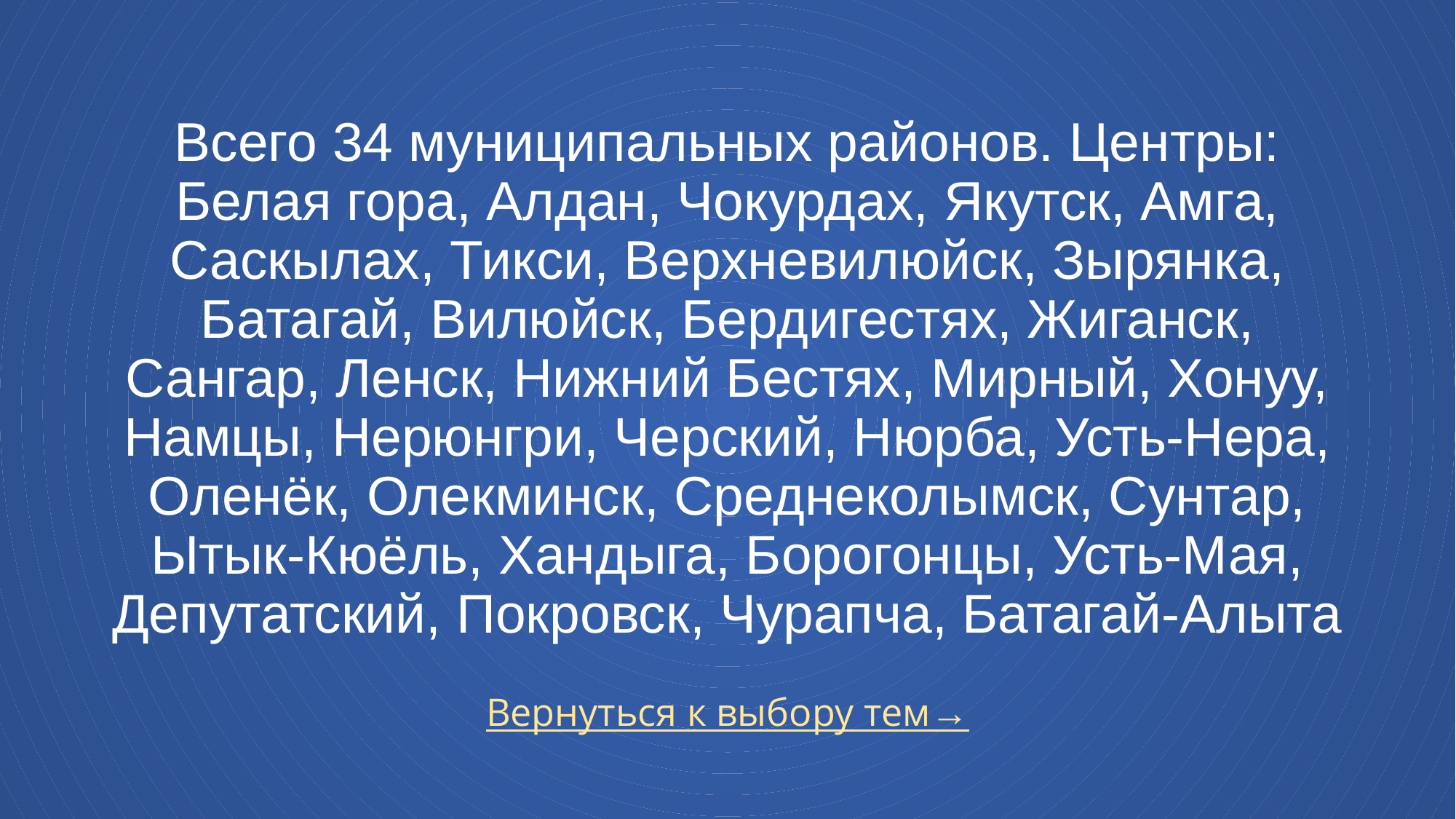

# Всего 34 муниципальных районов. Центры: Белая гора, Алдан, Чокурдах, Якутск, Амга, Саскылах, Тикси, Верхневилюйск, Зырянка, Батагай, Вилюйск, Бердигестях, Жиганск, Сангар, Ленск, Нижний Бестях, Мирный, Хонуу, Намцы, Нерюнгри, Черский, Нюрба, Усть-Нера, Оленёк, Олекминск, Среднеколымск, Сунтар, Ытык-Кюёль, Хандыга, Борогонцы, Усть-Мая, Депутатский, Покровск, Чурапча, Батагай-Алыта
Вернуться к выбору тем→